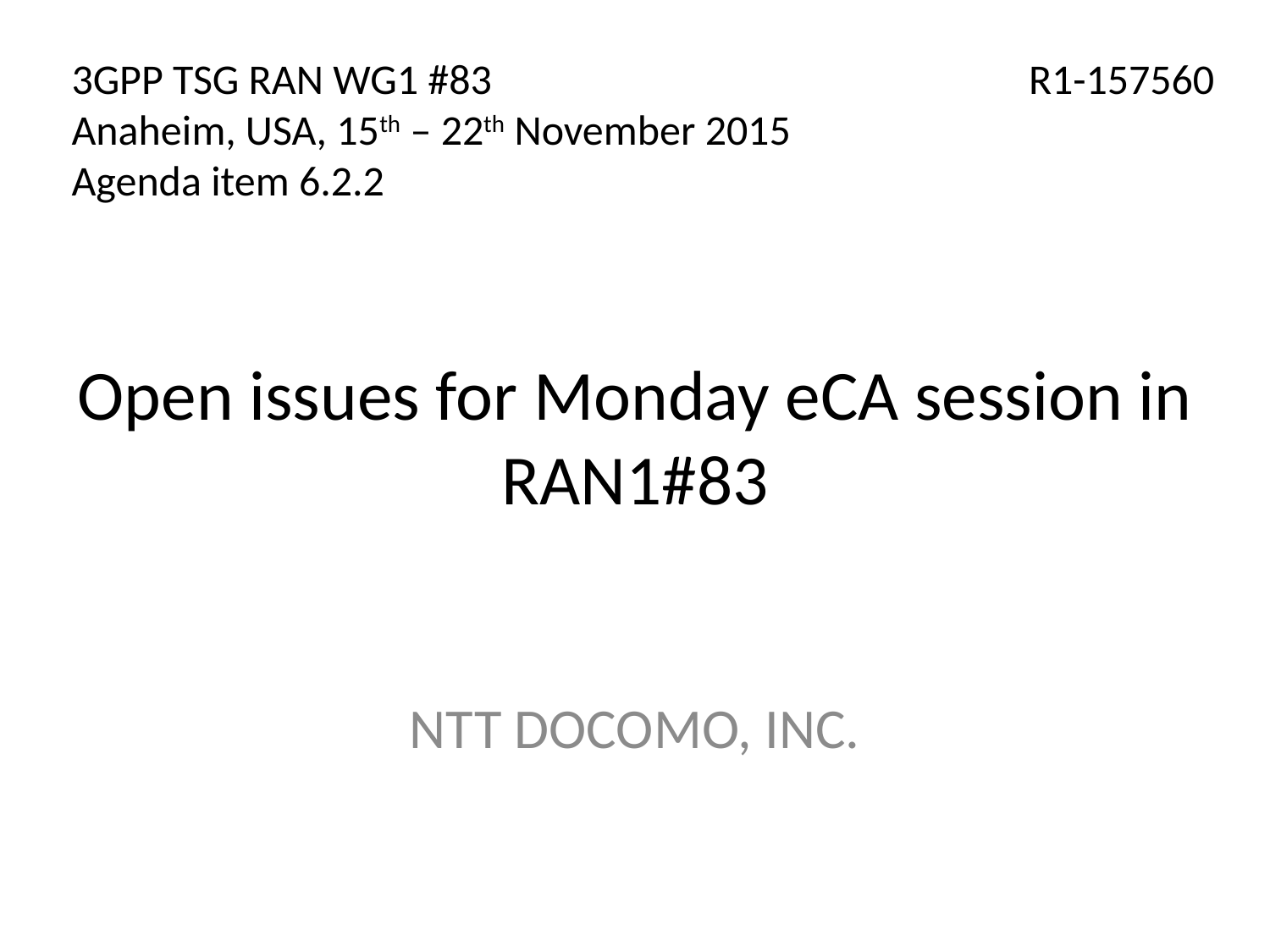

3GPP TSG RAN WG1 #83
Anaheim, USA, 15th – 22th November 2015
Agenda item 6.2.2
R1-157560
# Open issues for Monday eCA session in RAN1#83
NTT DOCOMO, INC.